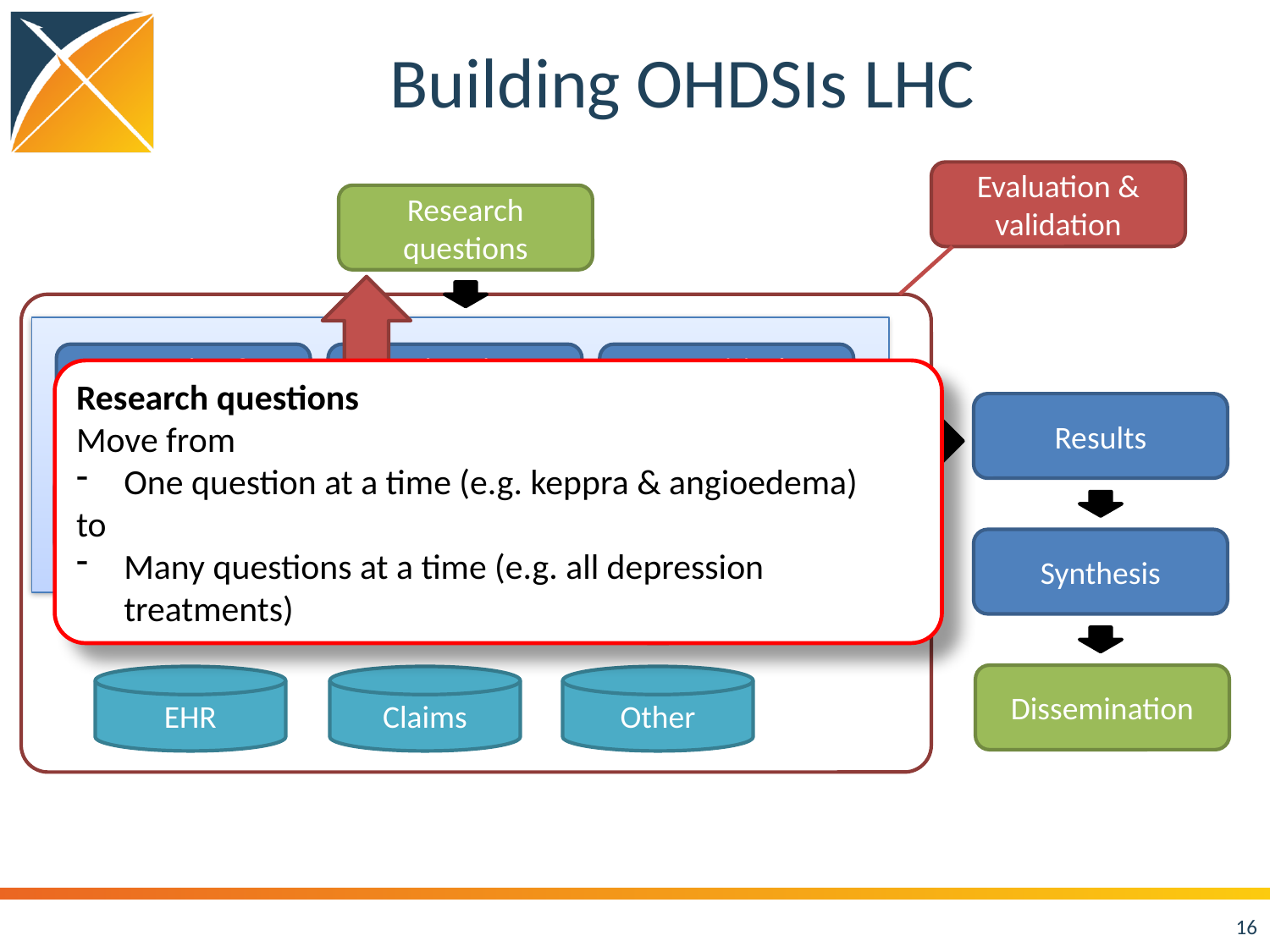

# Building OHDSIs LHC
Evaluation &
validation
Research questions

Negative & positive controls
Estimation methods
Empirical calibration
Research questions
Move from
One question at a time (e.g. keppra & angioedema)
to
Many questions at a time (e.g. all depression treatments)
Results

Exposures
Covariates
Phenotypes
(outcomes)

Synthesis

Dissemination
EHR
Claims
Other
16